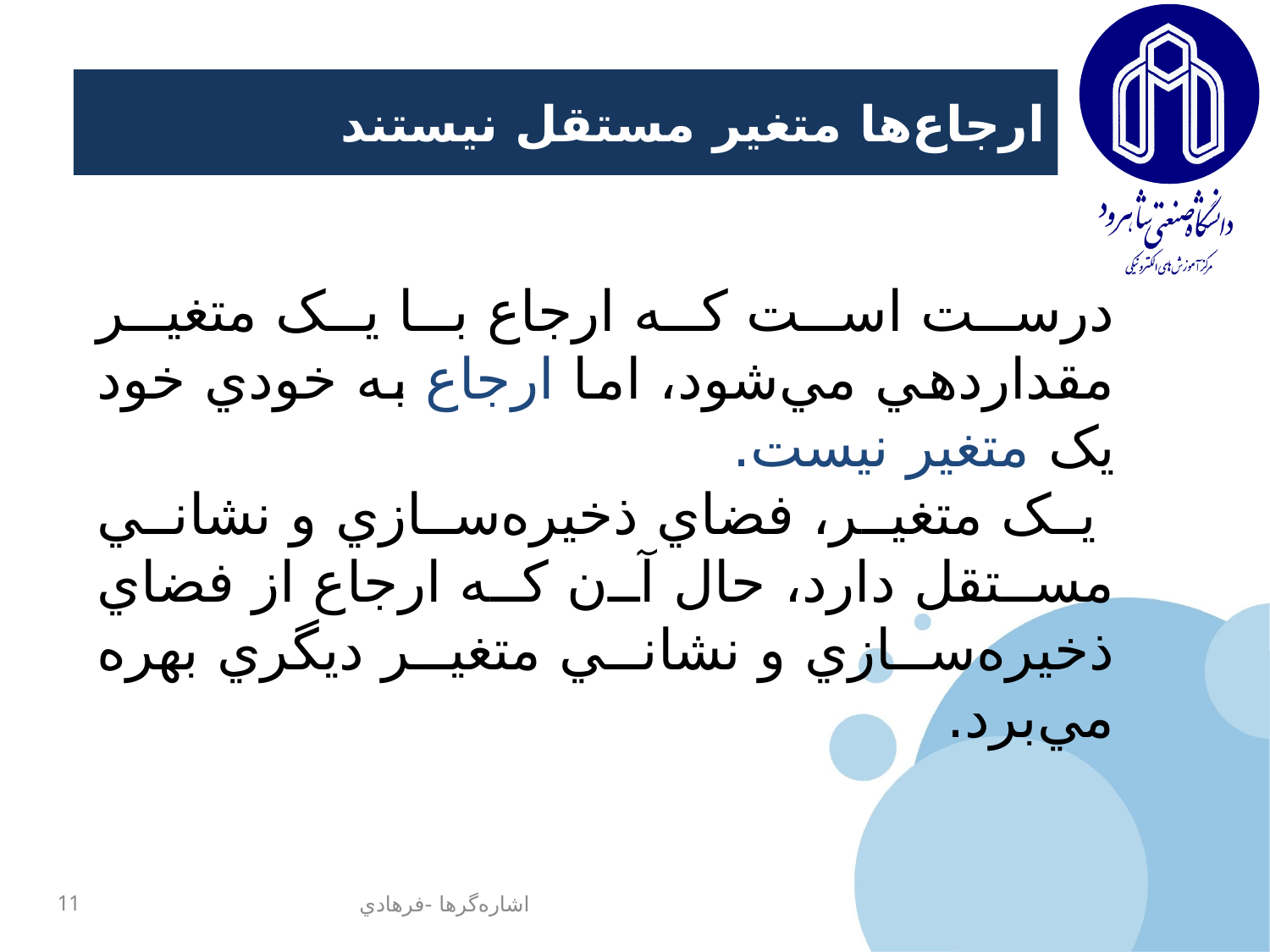

# ارجاع‌ها متغير مستقل نيستند
درست است که ارجاع با يک متغير مقداردهي مي‌شود، اما ارجاع به خودي خود يک متغير نيست.
 يک متغير، فضاي ذخيره‌سازي و نشاني مستقل دارد، حال آن که ارجاع از فضاي ذخيره‌سازي و نشاني متغير ديگري بهره مي‌برد.
11
اشاره‌گرها -فرهادي